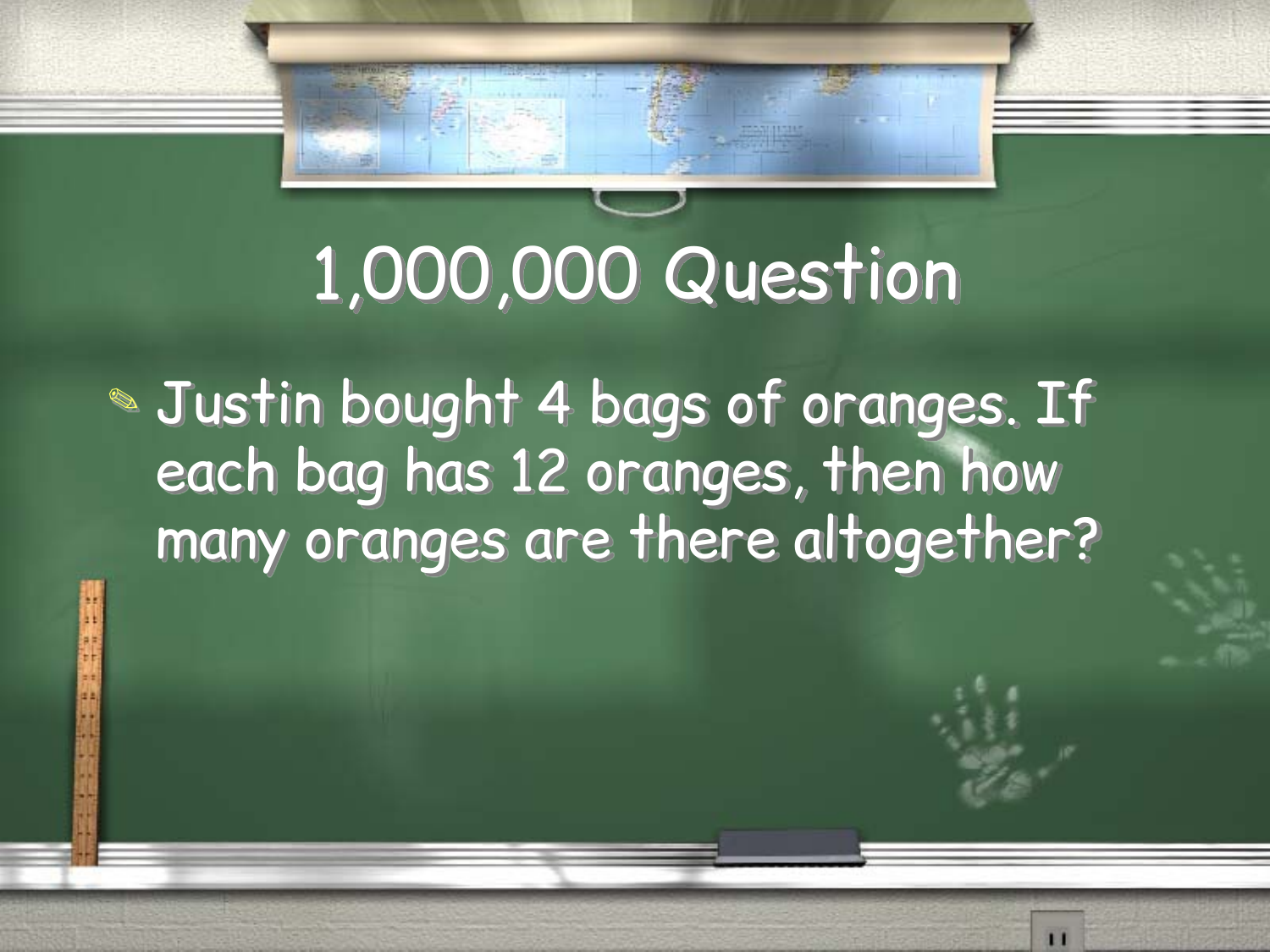

# 1,000,000 Question
Justin bought 4 bags of oranges. If each bag has 12 oranges, then how many oranges are there altogether?